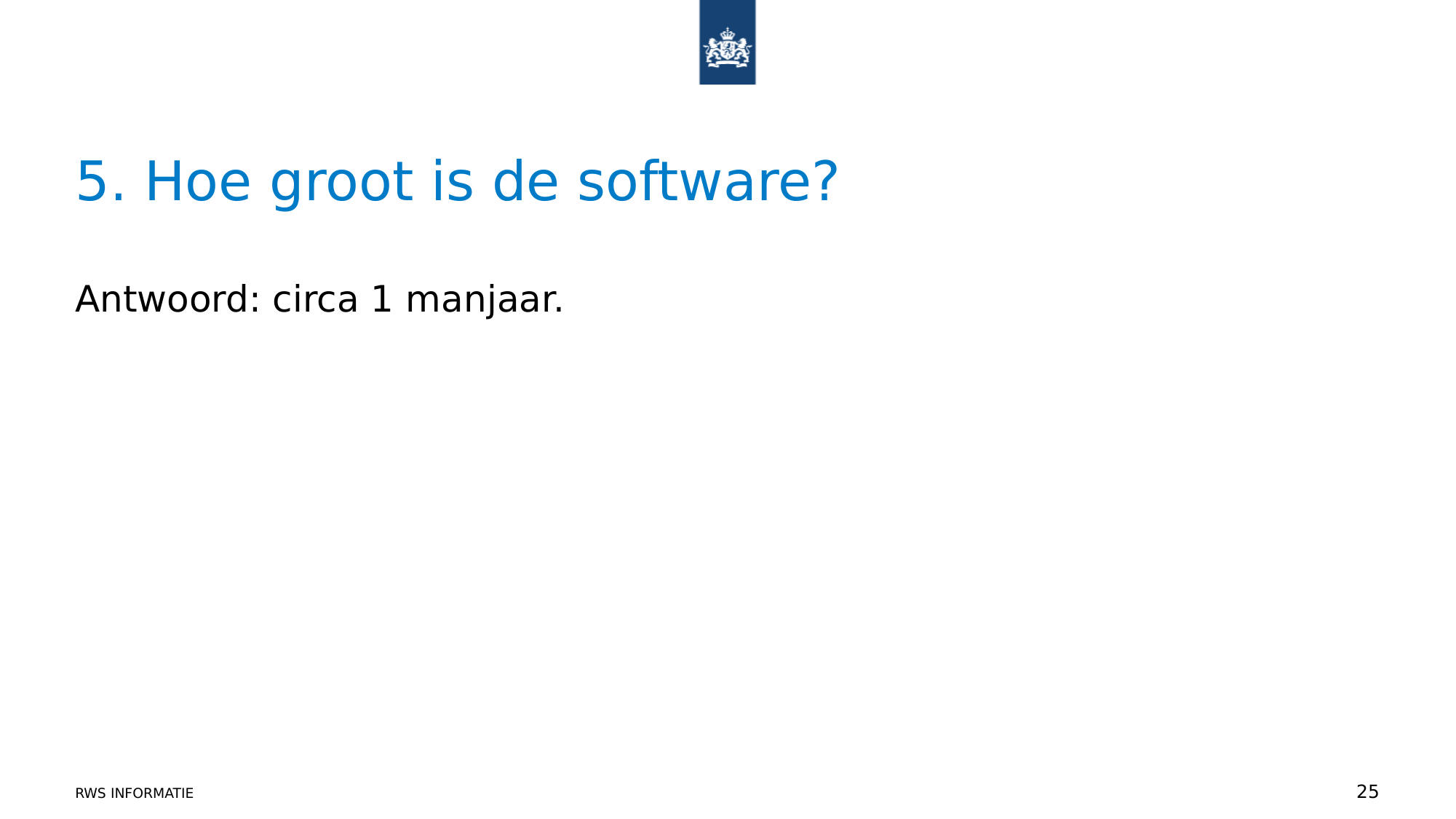

# 5. Hoe groot is de software?
Antwoord: circa 1 manjaar.
RWS INFORMATIE
25